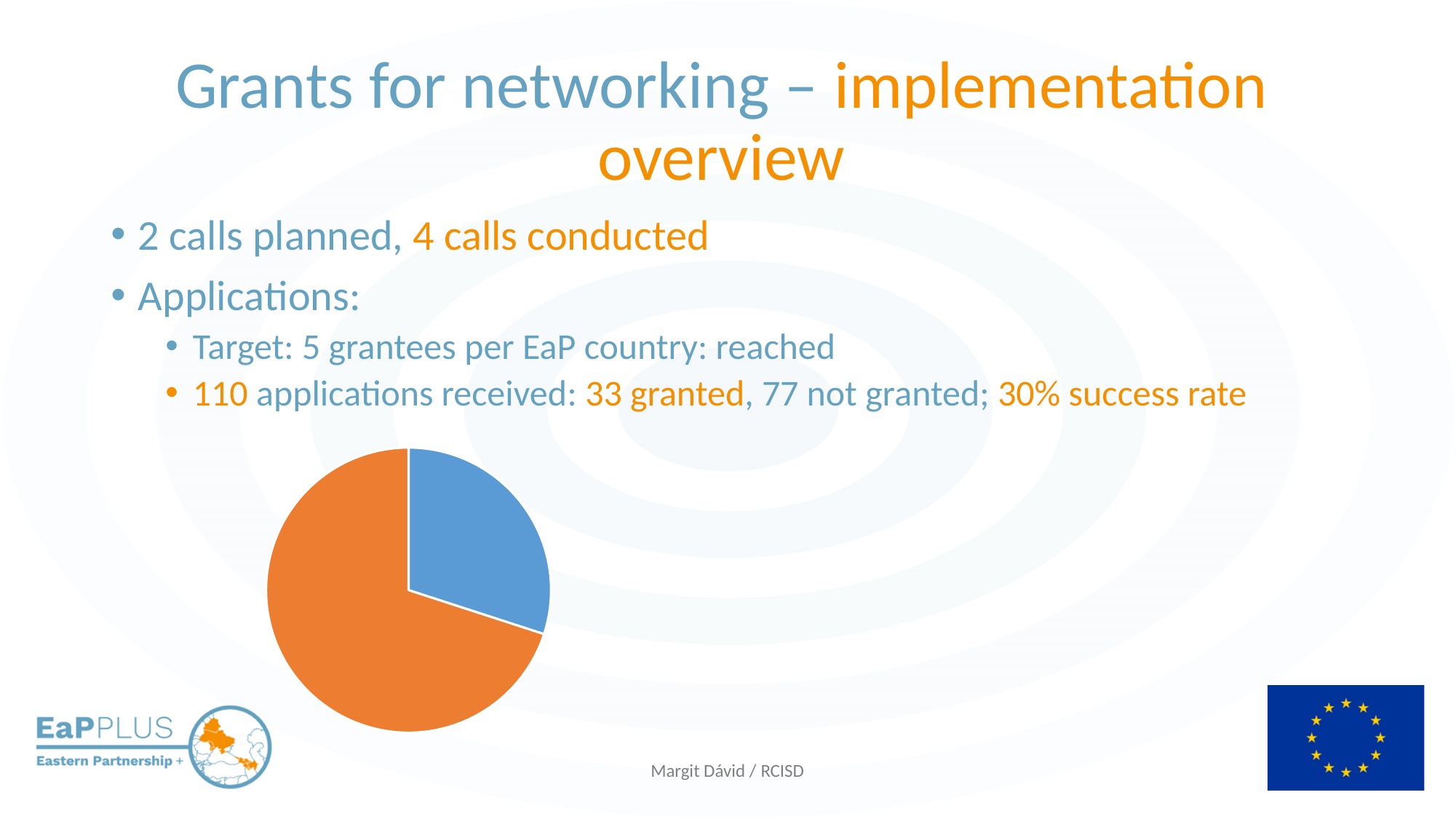

# Grants for networking – implementation overview
2 calls planned, 4 calls conducted
Applications:
Target: 5 grantees per EaP country: reached
110 applications received: 33 granted, 77 not granted; 30% success rate

### Chart

| Category | Értékesítés |
|---|---|
| 1. negyedév | 33.0 |
| 2. negyedév | 77.0 |
| 0 | 0.0 |
| 0 | 0.0 |
Margit Dávid / RCISD